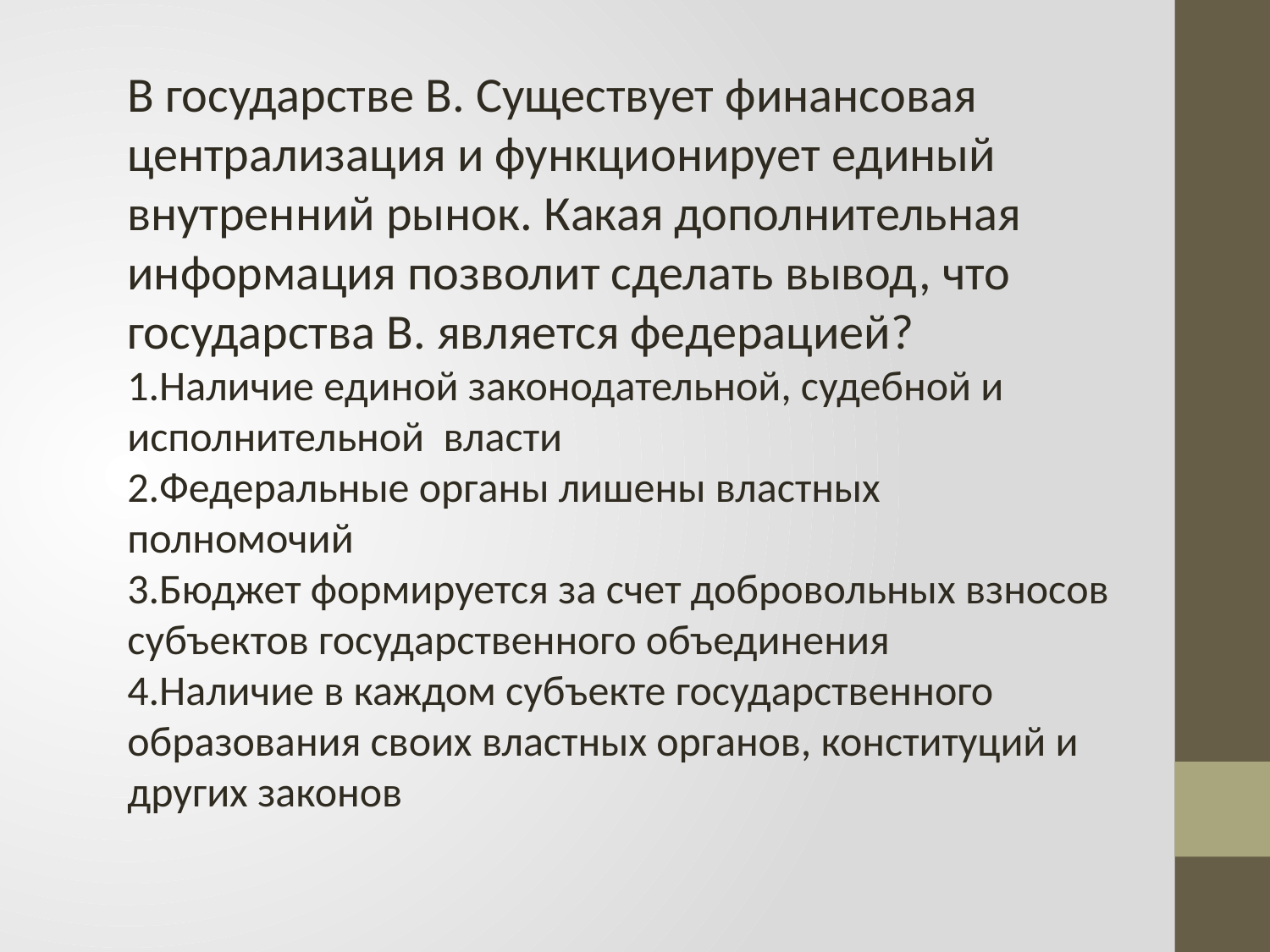

В государстве В. Существует финансовая  централизация и функционирует единый внутренний рынок. Какая дополнительная информация позволит сделать вывод, что государства В. является федерацией?
1.Наличие единой законодательной, судебной и исполнительной  власти
2.Федеральные органы лишены властных полномочий
3.Бюджет формируется за счет добровольных взносов субъектов государственного объединения
4.Наличие в каждом субъекте государственного образования своих властных органов, конституций и других законов